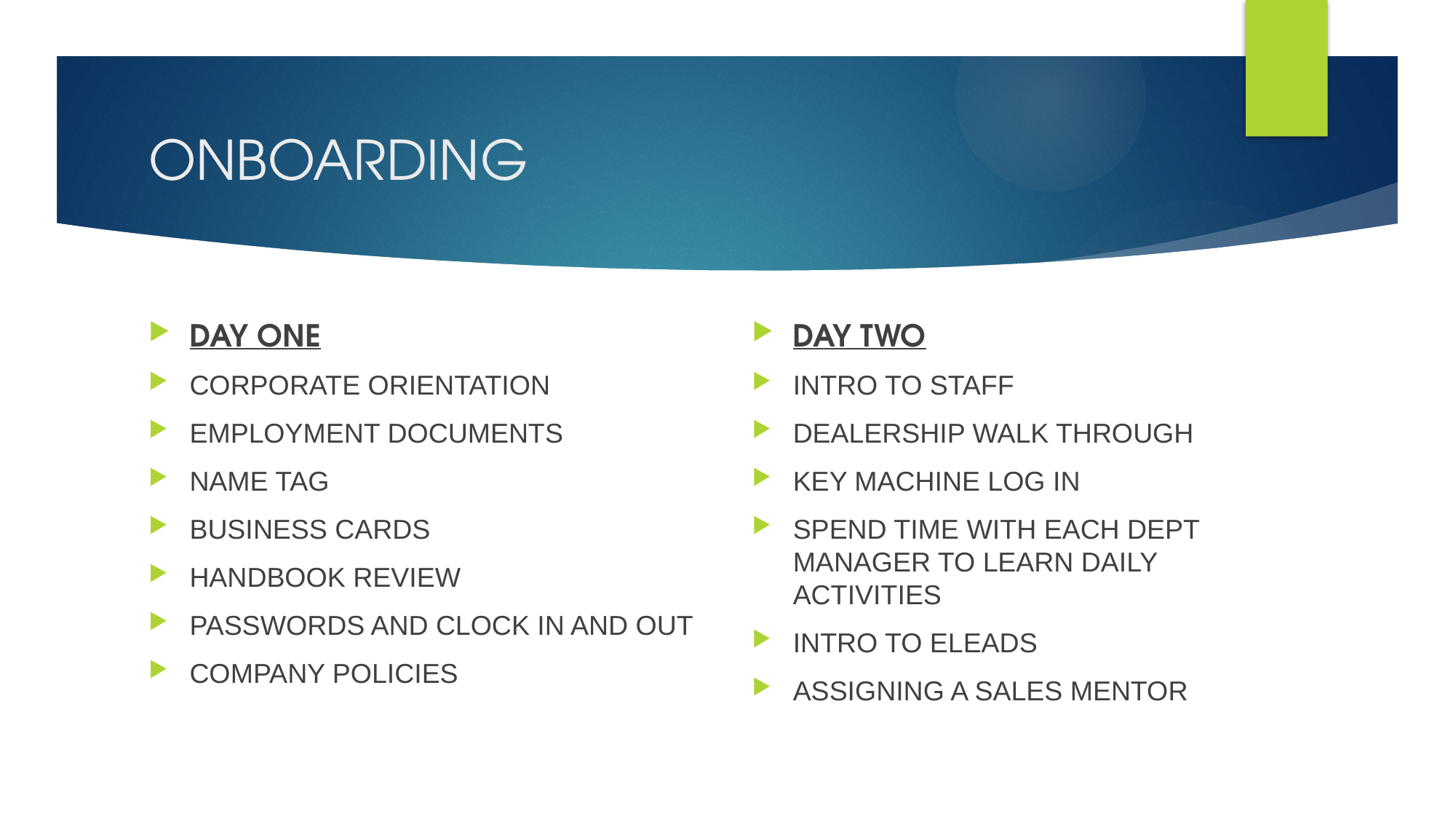

# ONBOARDING
DAY ONE
CORPORATE ORIENTATION
EMPLOYMENT DOCUMENTS
NAME TAG
BUSINESS CARDS
HANDBOOK REVIEW
PASSWORDS AND CLOCK IN AND OUT
COMPANY POLICIES

DAY TWO
INTRO TO STAFF
DEALERSHIP WALK THROUGH
KEY MACHINE LOG IN
SPEND TIME WITH EACH DEPT MANAGER TO LEARN DAILY ACTIVITIES
INTRO TO ELEADS
ASSIGNING A SALES MENTOR